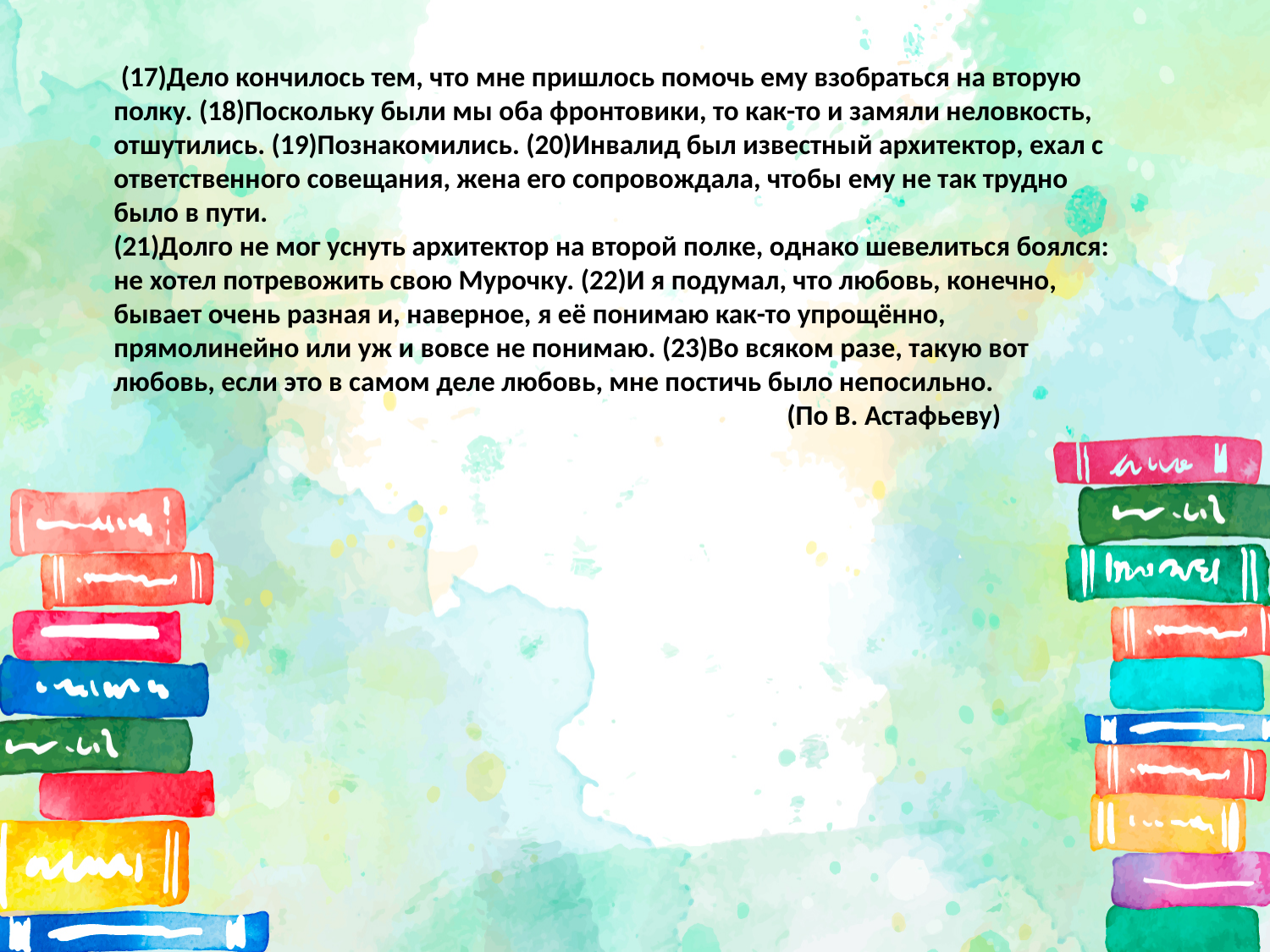

(17)Дело кончилось тем, что мне пришлось помочь ему взобраться на вторую полку. (18)Поскольку были мы оба фронтовики, то как-то и замяли неловкость, отшутились. (19)Познакомились. (20)Инвалид был известный архитектор, ехал с ответственного совещания, жена его сопровождала, чтобы ему не так трудно было в пути.
(21)Долго не мог уснуть архитектор на второй полке, однако шевелиться боялся: не хотел потревожить свою Мурочку. (22)И я подумал, что любовь, конечно, бывает очень разная и, наверное, я её понимаю как-то упрощённо, прямолинейно или уж и вовсе не понимаю. (23)Во всяком разе, такую вот любовь, если это в самом деле любовь, мне постичь было непосильно.
                                                                                                          (По В. Астафьеву)